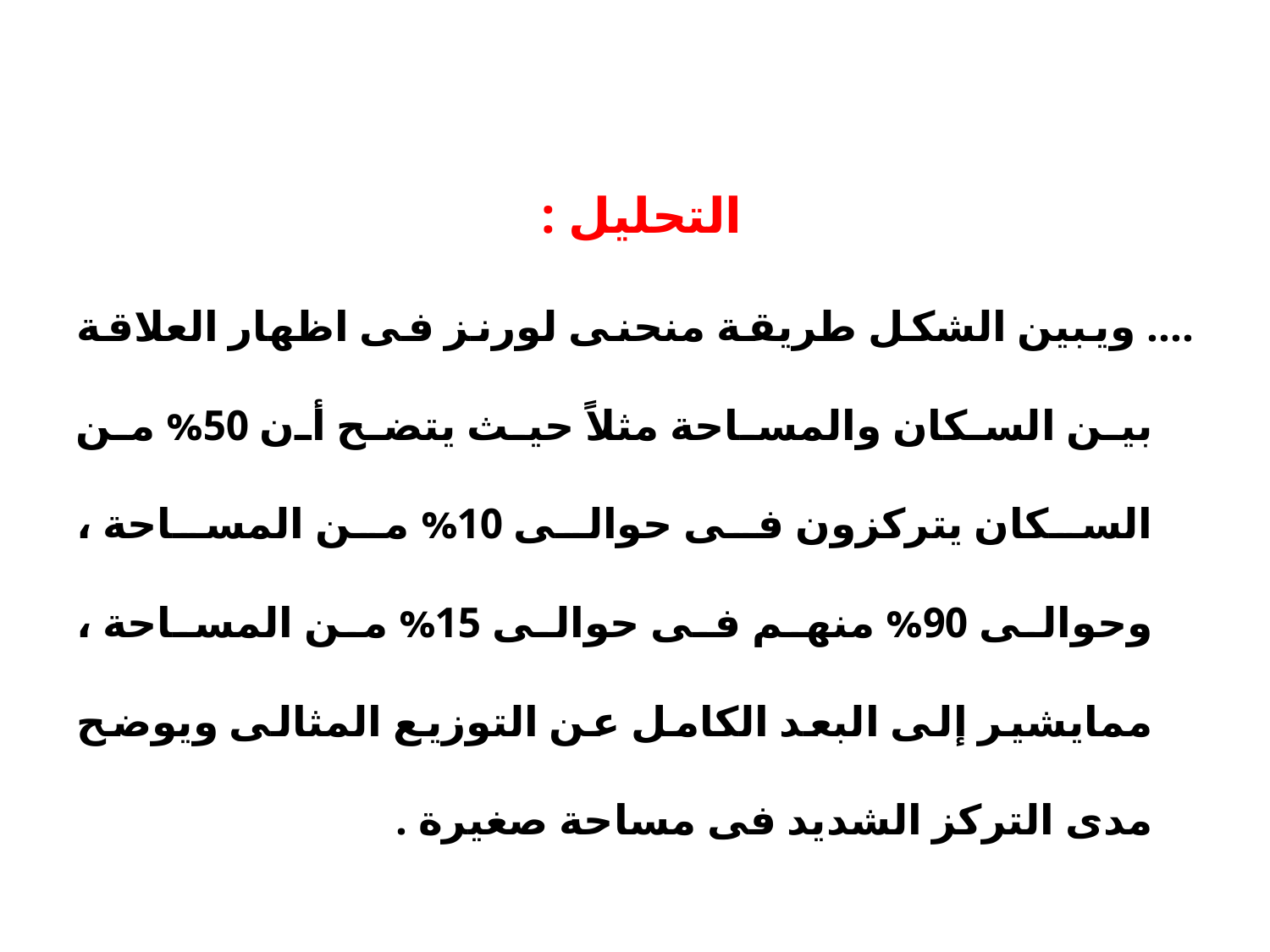

التحليل :
.... ويبين الشكل طريقة منحنى لورنز فى اظهار العلاقة بين السكان والمساحة مثلاً حيث يتضح أن 50% من السكان يتركزون فى حوالى 10% من المساحة ، وحوالى 90% منهم فى حوالى 15% من المساحة ، ممايشير إلى البعد الكامل عن التوزيع المثالى ويوضح مدى التركز الشديد فى مساحة صغيرة .